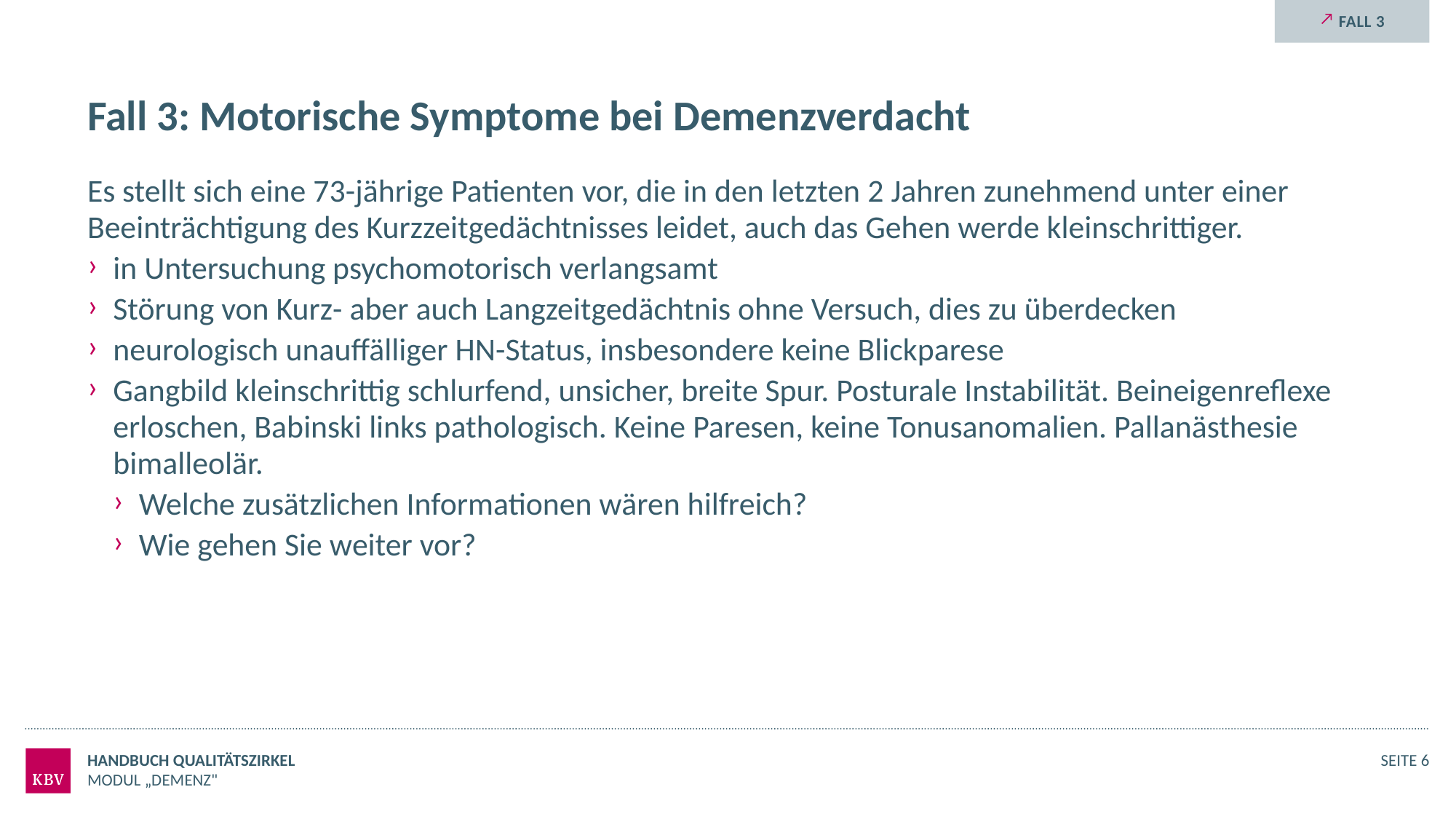

Fall 3
# Fall 3: Motorische Symptome bei Demenzverdacht
Es stellt sich eine 73-jährige Patienten vor, die in den letzten 2 Jahren zunehmend unter einer Beeinträchtigung des Kurzzeitgedächtnisses leidet, auch das Gehen werde kleinschrittiger.
in Untersuchung psychomotorisch verlangsamt
Störung von Kurz- aber auch Langzeitgedächtnis ohne Versuch, dies zu überdecken
neurologisch unauffälliger HN-Status, insbesondere keine Blickparese
Gangbild kleinschrittig schlurfend, unsicher, breite Spur. Posturale Instabilität. Beineigenreflexe erloschen, Babinski links pathologisch. Keine Paresen, keine Tonusanomalien. Pallanästhesie bimalleolär.
Welche zusätzlichen Informationen wären hilfreich?
Wie gehen Sie weiter vor?

Handbuch Qualitätszirkel
Seite 6
Modul „Demenz"